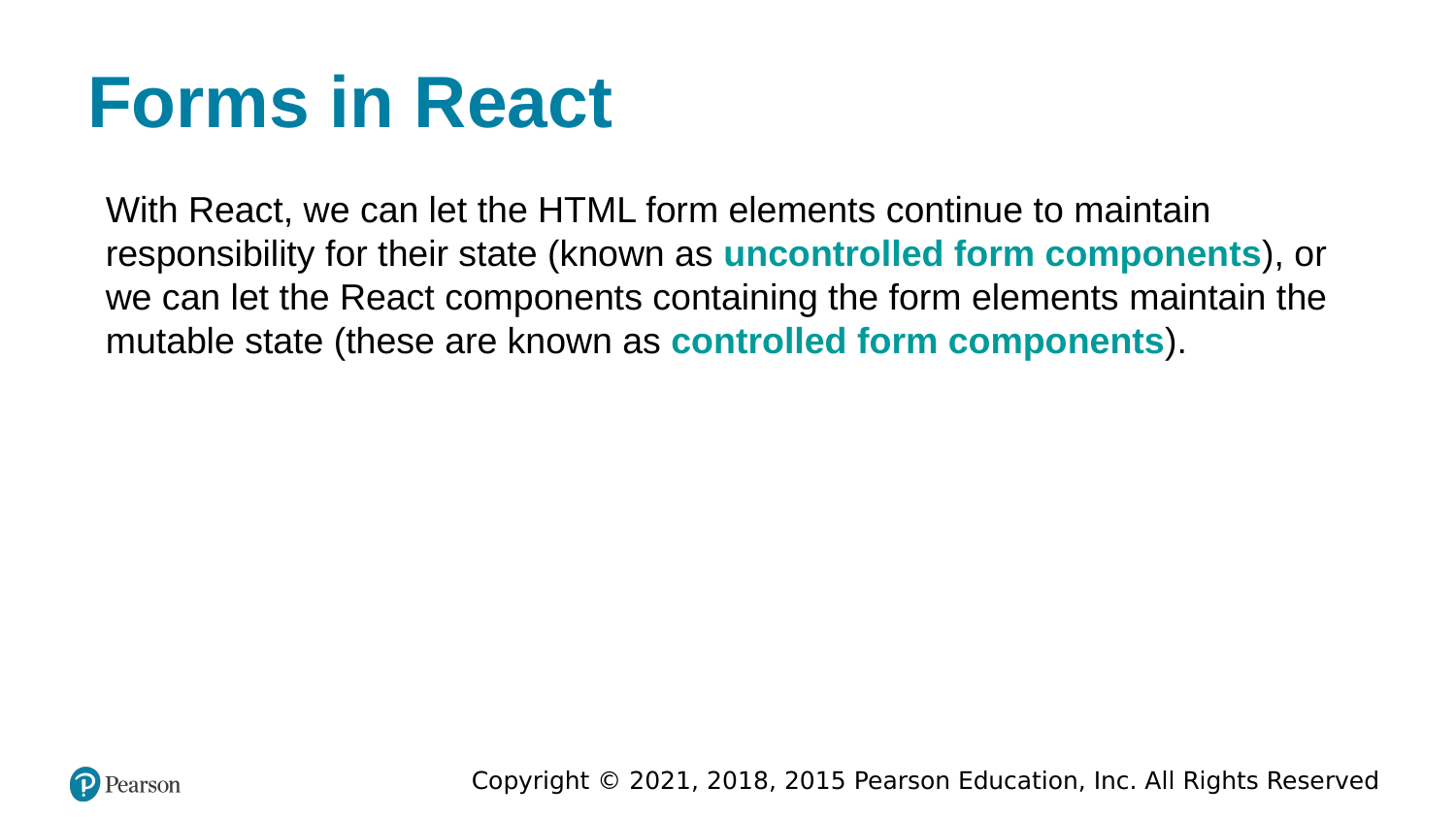

# Forms in React
With React, we can let the HTML form elements continue to maintain responsibility for their state (known as uncontrolled form components), or we can let the React components containing the form elements maintain the mutable state (these are known as controlled form components).